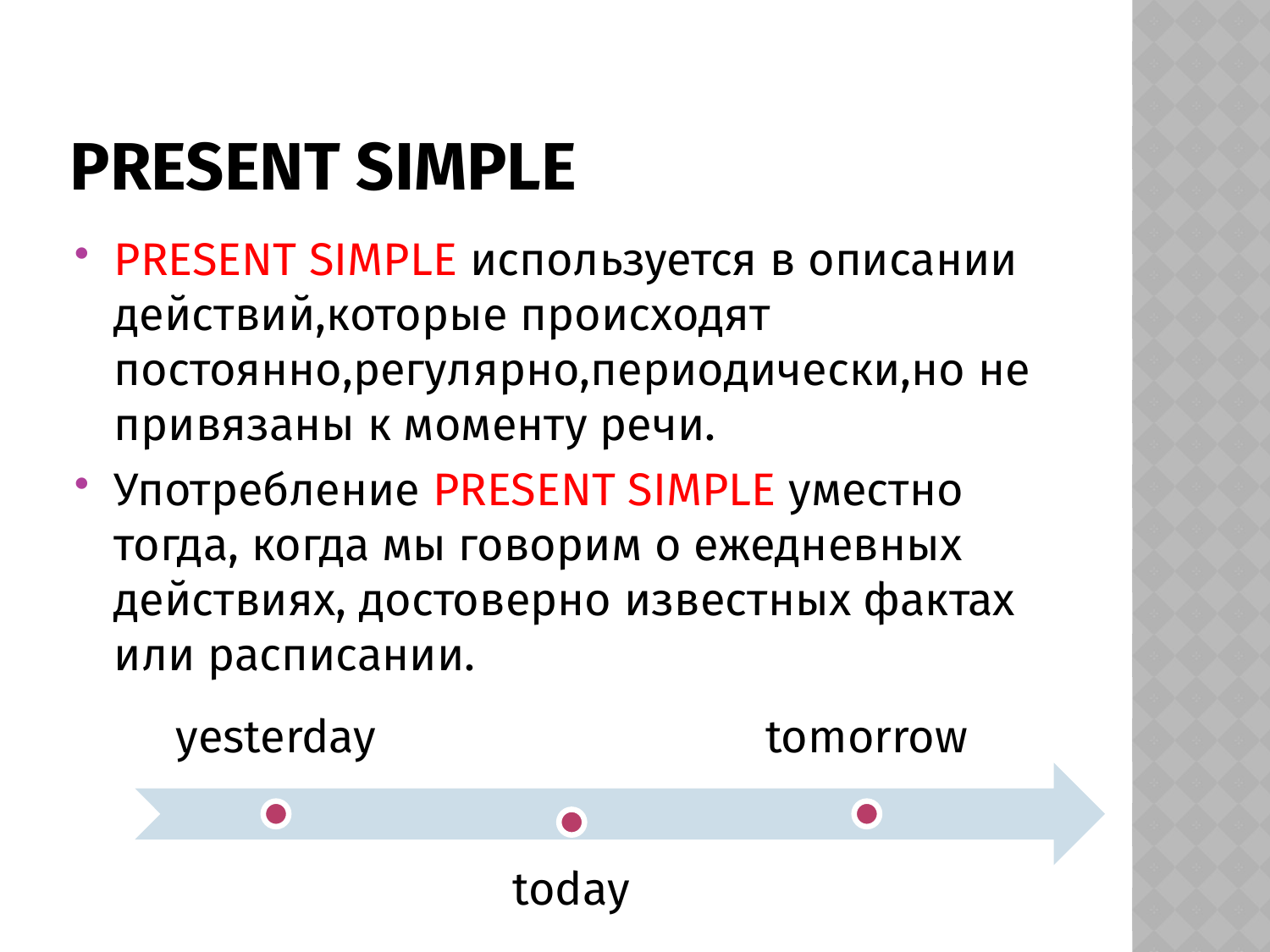

# PRESENT SIMPLE
PRESENT SIMPLE используется в описании действий,которые происходят постоянно,регулярно,периодически,но не привязаны к моменту речи.
Употребление PRESENT SIMPLE уместно тогда, когда мы говорим о ежедневных действиях, достоверно известных фактах или расписании.

yesterday
today
tomorrow